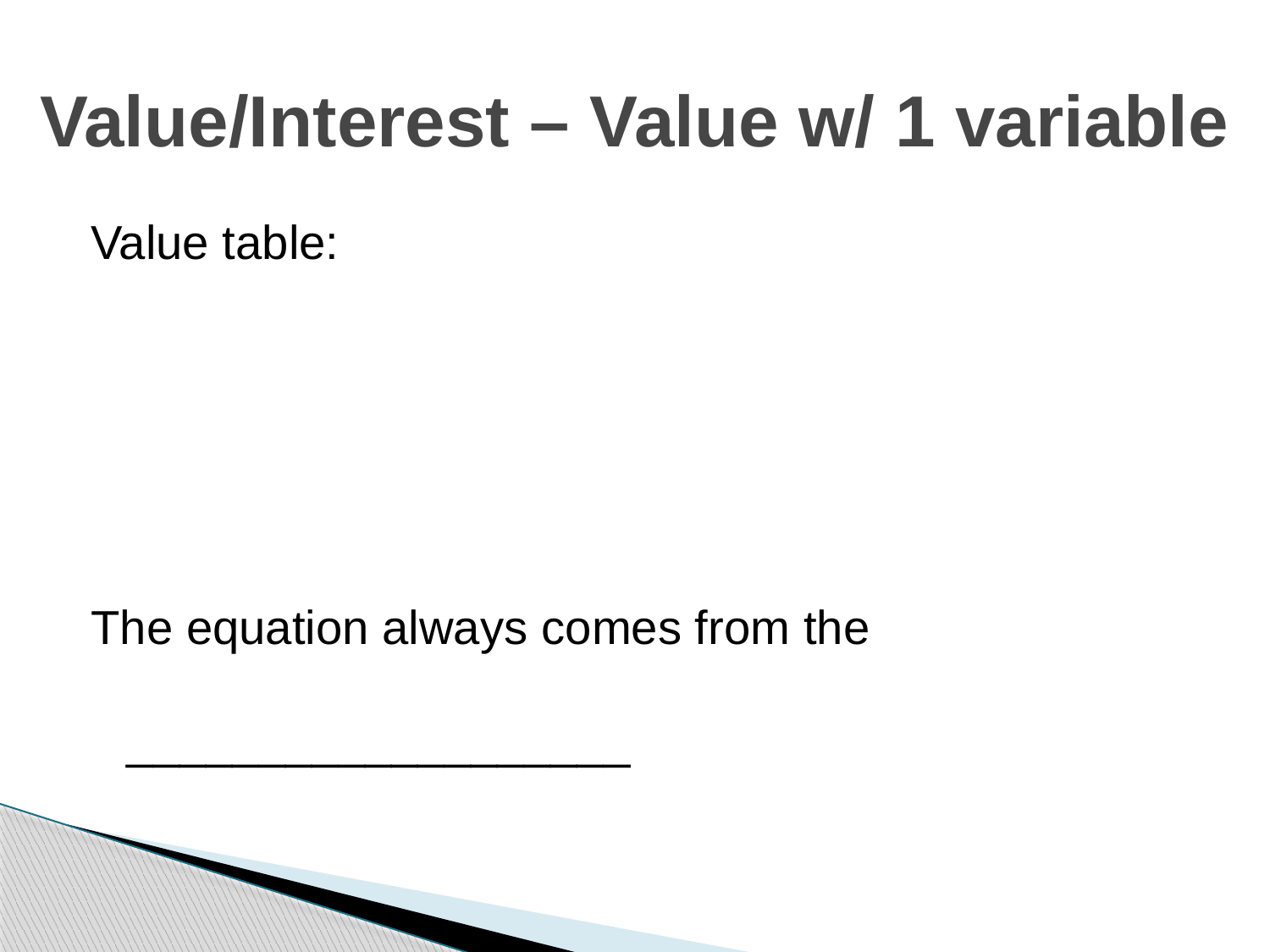

# Value/Interest – Value w/ 1 variable
Value table:

The equation always comes from the
___________________